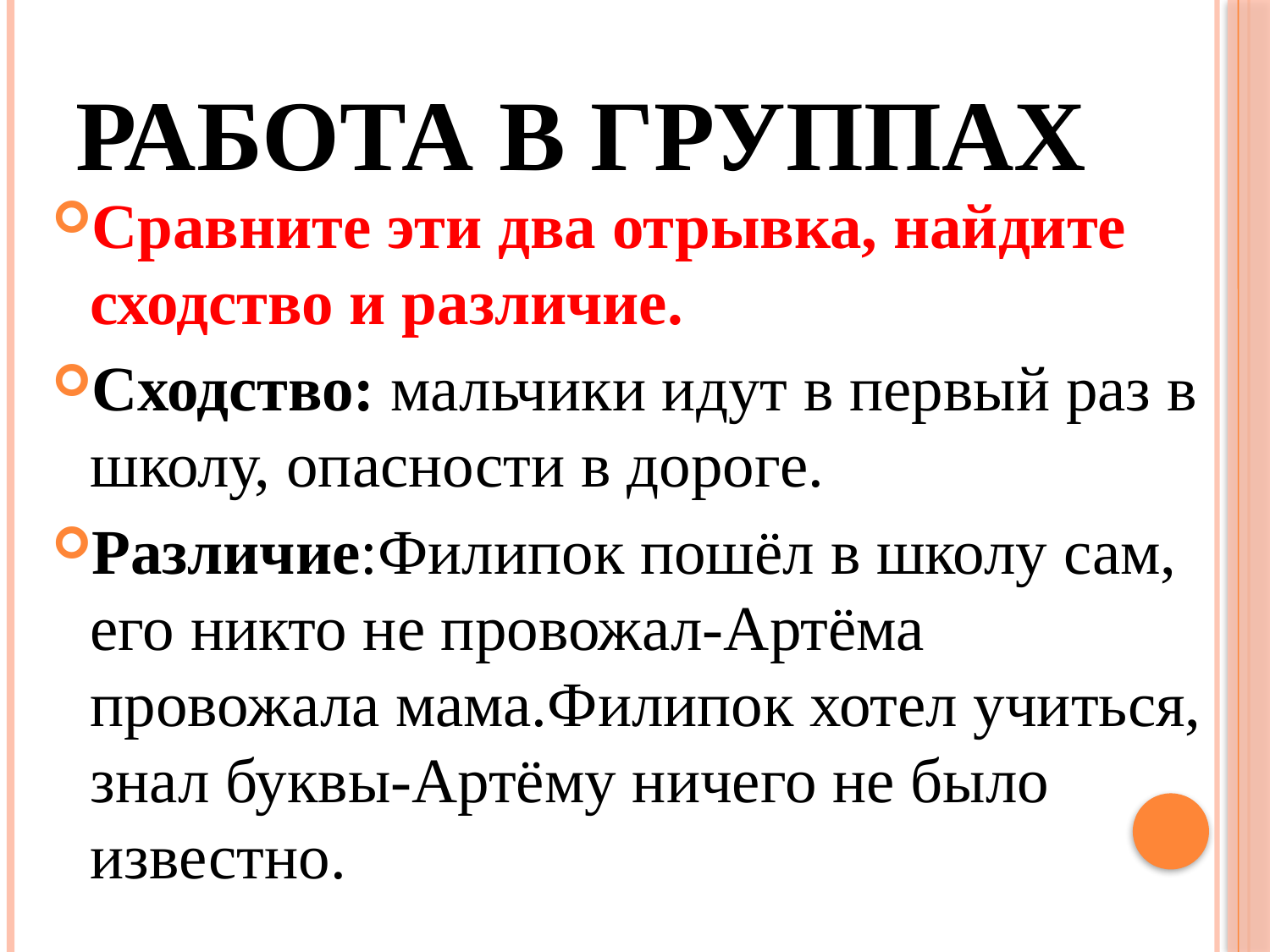

# Работа в группах
Сравните эти два отрывка, найдите сходство и различие.
Сходство: мальчики идут в первый раз в школу, опасности в дороге.
Различие:Филипок пошёл в школу сам, его никто не провожал-Артёма провожала мама.Филипок хотел учиться, знал буквы-Артёму ничего не было известно.